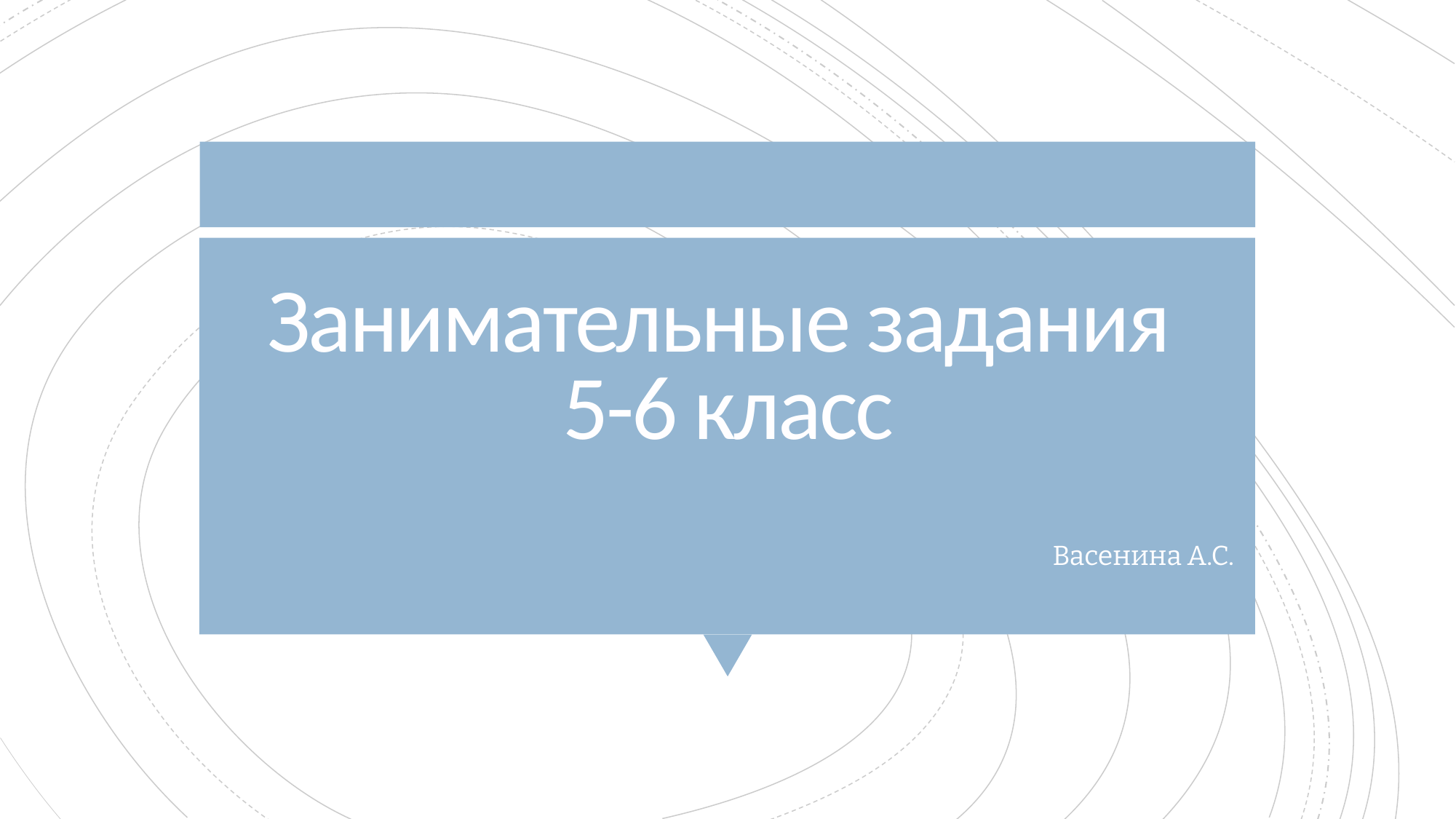

# Занимательные задания 5-6 класс
Васенина А.С.